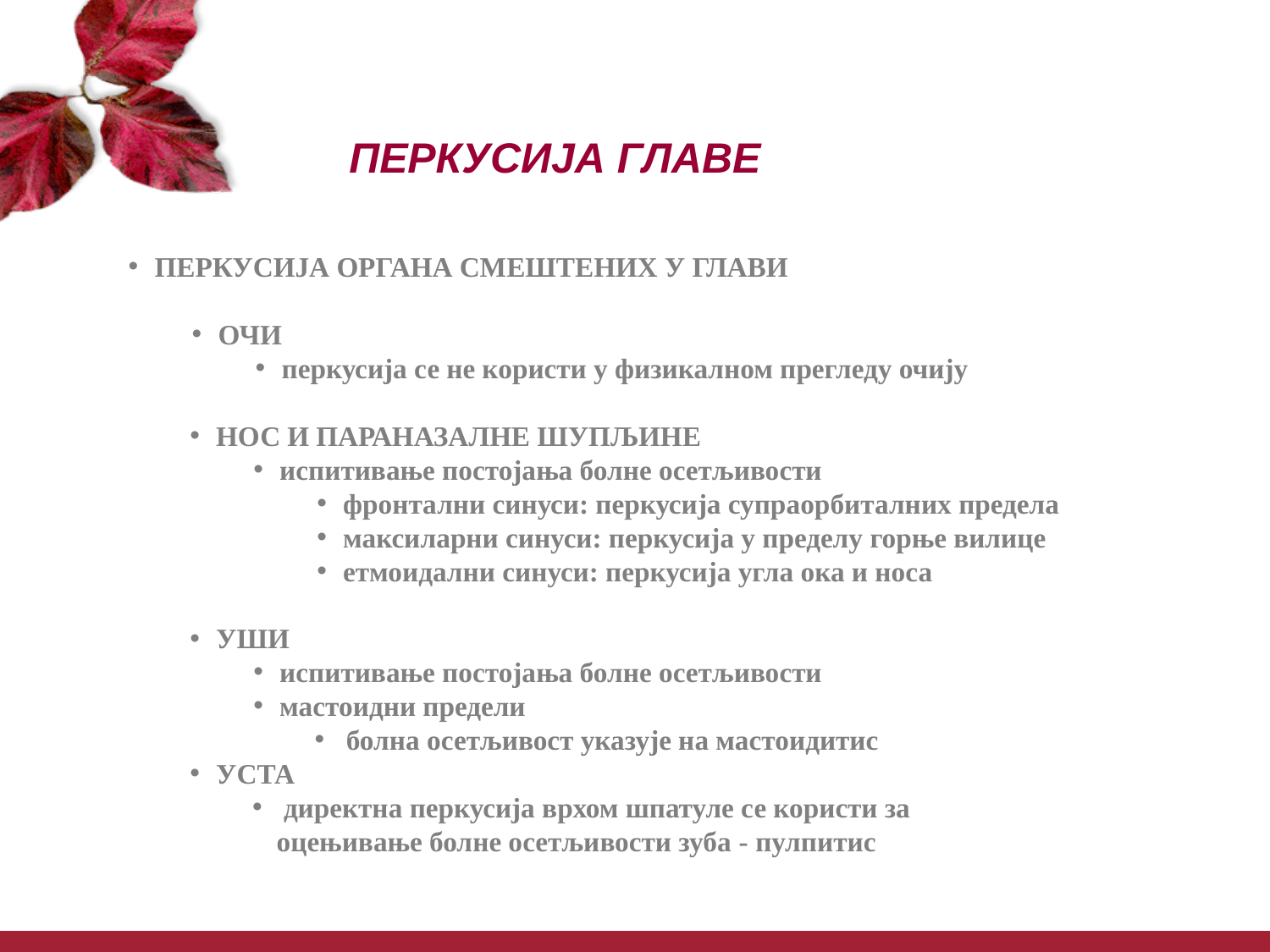

ПЕРКУСИЈА ГЛАВЕ

ПЕРКУСИЈА ОРГАНА СМЕШТЕНИХ У ГЛАВИ

ОЧИ
перкусија се не користи у физикалном прегледу очију

НОС И ПАРАНАЗАЛНЕ ШУПЉИНЕ
испитивање постојања болне осетљивости
фронтални синуси: перкусија супраорбиталних предела
максиларни синуси: перкусија у пределу горње вилице
етмоидални синуси: перкусија угла ока и носа

УШИ
испитивање постојања болне осетљивости
мастоидни предели
 болна осетљивост указује на мастоидитис
УСТА
 директна перкусија врхом шпатуле се користи за
	оцењивање болне осетљивости зуба - пулпитис